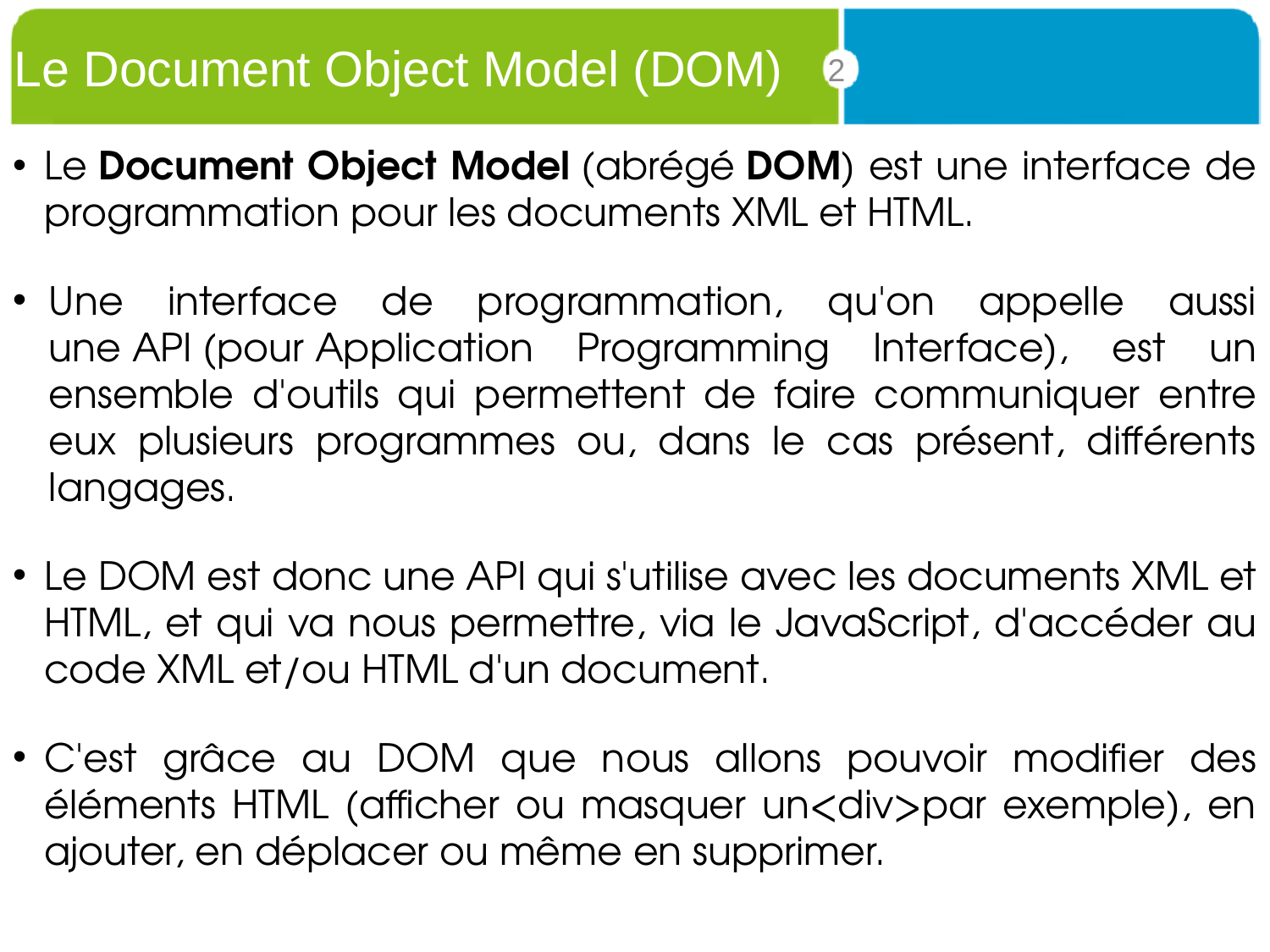

# Le Document Object Model (DOM)
2
Le Document Object Model (abrégé DOM) est une interface de programmation pour les documents XML et HTML.
Une interface de programmation, qu'on appelle aussi une API (pour Application Programming Interface), est un ensemble d'outils qui permettent de faire communiquer entre eux plusieurs programmes ou, dans le cas présent, différents langages.
Le DOM est donc une API qui s'utilise avec les documents XML et HTML, et qui va nous permettre, via le JavaScript, d'accéder au code XML et/ou HTML d'un document.
C'est grâce au DOM que nous allons pouvoir modifier des éléments HTML (afficher ou masquer un<div>par exemple), en ajouter, en déplacer ou même en supprimer.